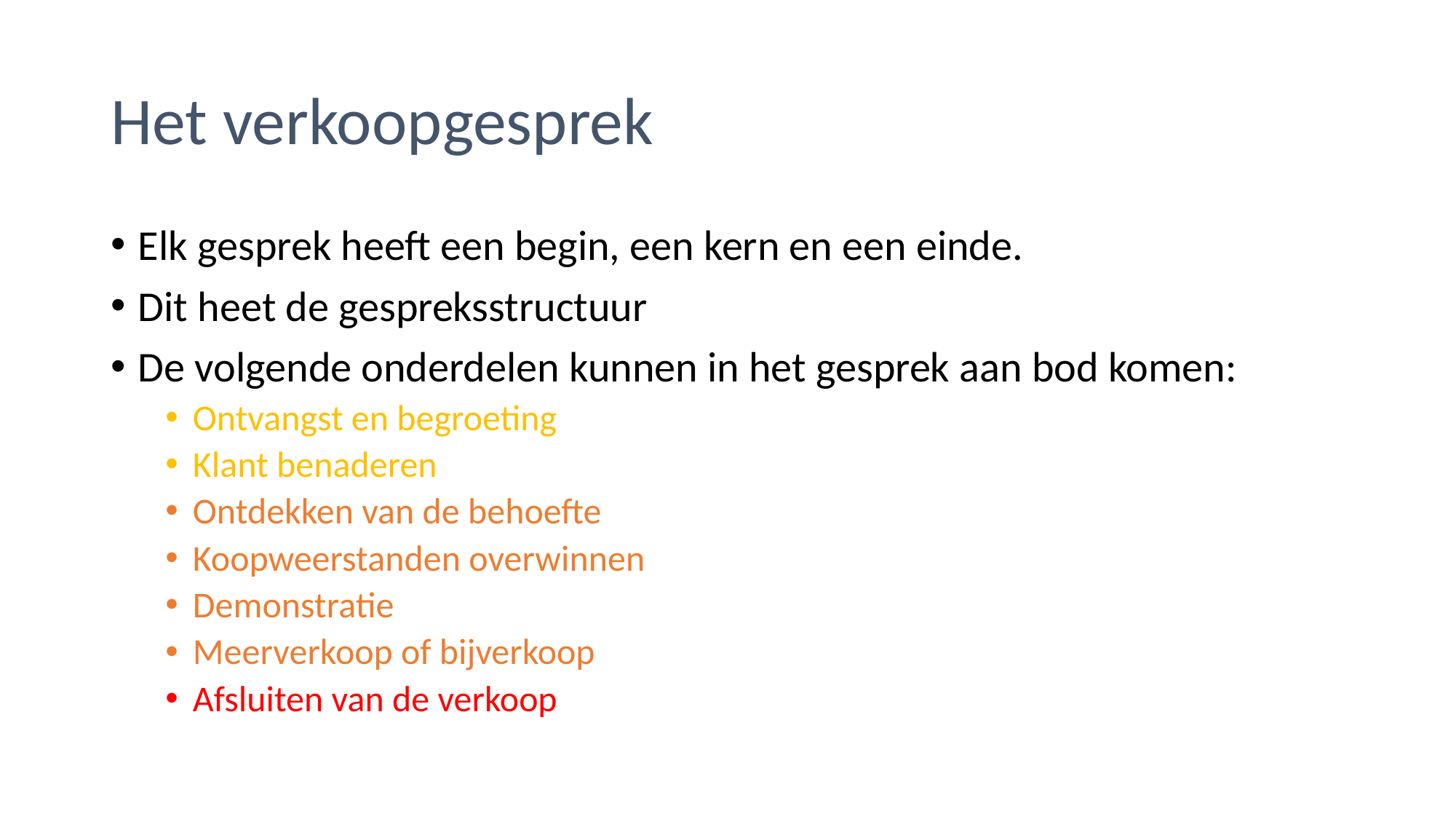

# Het verkoopgesprek
Elk gesprek heeft een begin, een kern en een einde.
Dit heet de gespreksstructuur
De volgende onderdelen kunnen in het gesprek aan bod komen:
Ontvangst en begroeting
Klant benaderen
Ontdekken van de behoefte
Koopweerstanden overwinnen
Demonstratie
Meerverkoop of bijverkoop
Afsluiten van de verkoop